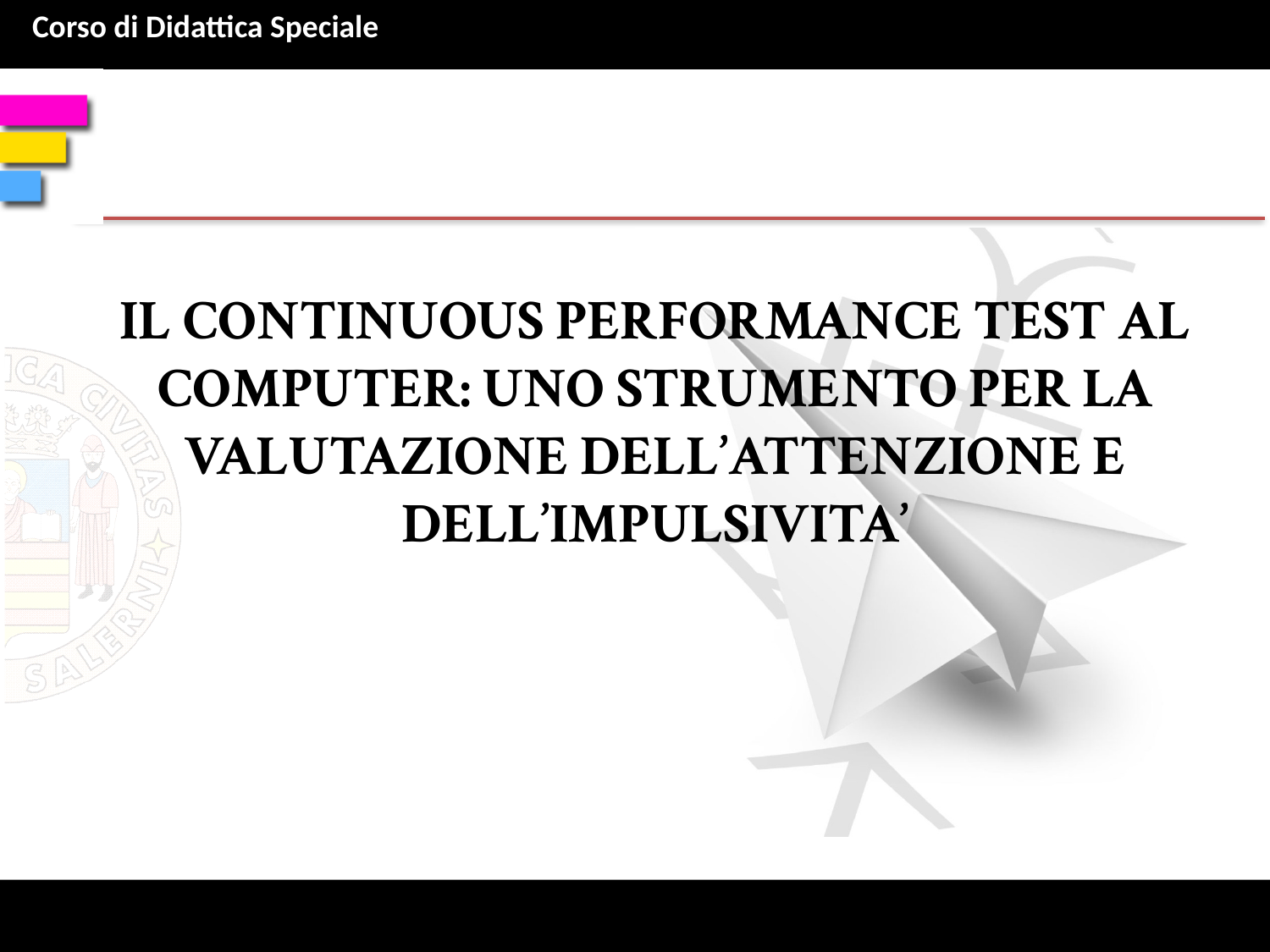

IL CONTINUOUS PERFORMANCE TEST AL COMPUTER: UNO STRUMENTO PER LA VALUTAZIONE DELL’ATTENZIONE E DELL’IMPULSIVITA’